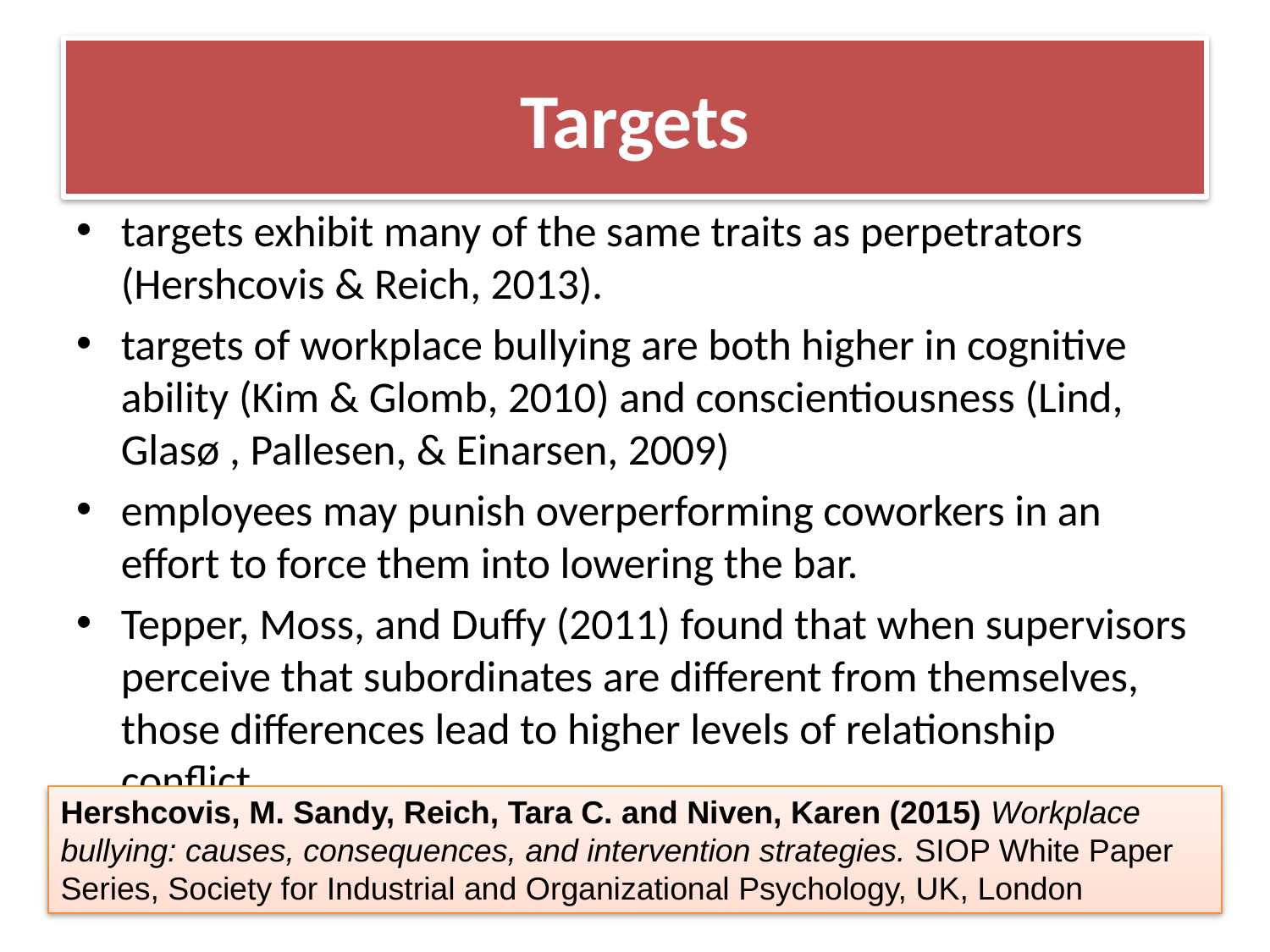

# Targets
targets exhibit many of the same traits as perpetrators (Hershcovis & Reich, 2013).
targets of workplace bullying are both higher in cognitive ability (Kim & Glomb, 2010) and conscientiousness (Lind, Glasø , Pallesen, & Einarsen, 2009)
employees may punish overperforming coworkers in an effort to force them into lowering the bar.
Tepper, Moss, and Duffy (2011) found that when supervisors perceive that subordinates are different from themselves, those differences lead to higher levels of relationship conflict

Hershcovis, M. Sandy, Reich, Tara C. and Niven, Karen (2015) Workplace bullying: causes, consequences, and intervention strategies. SIOP White Paper Series, Society for Industrial and Organizational Psychology, UK, London